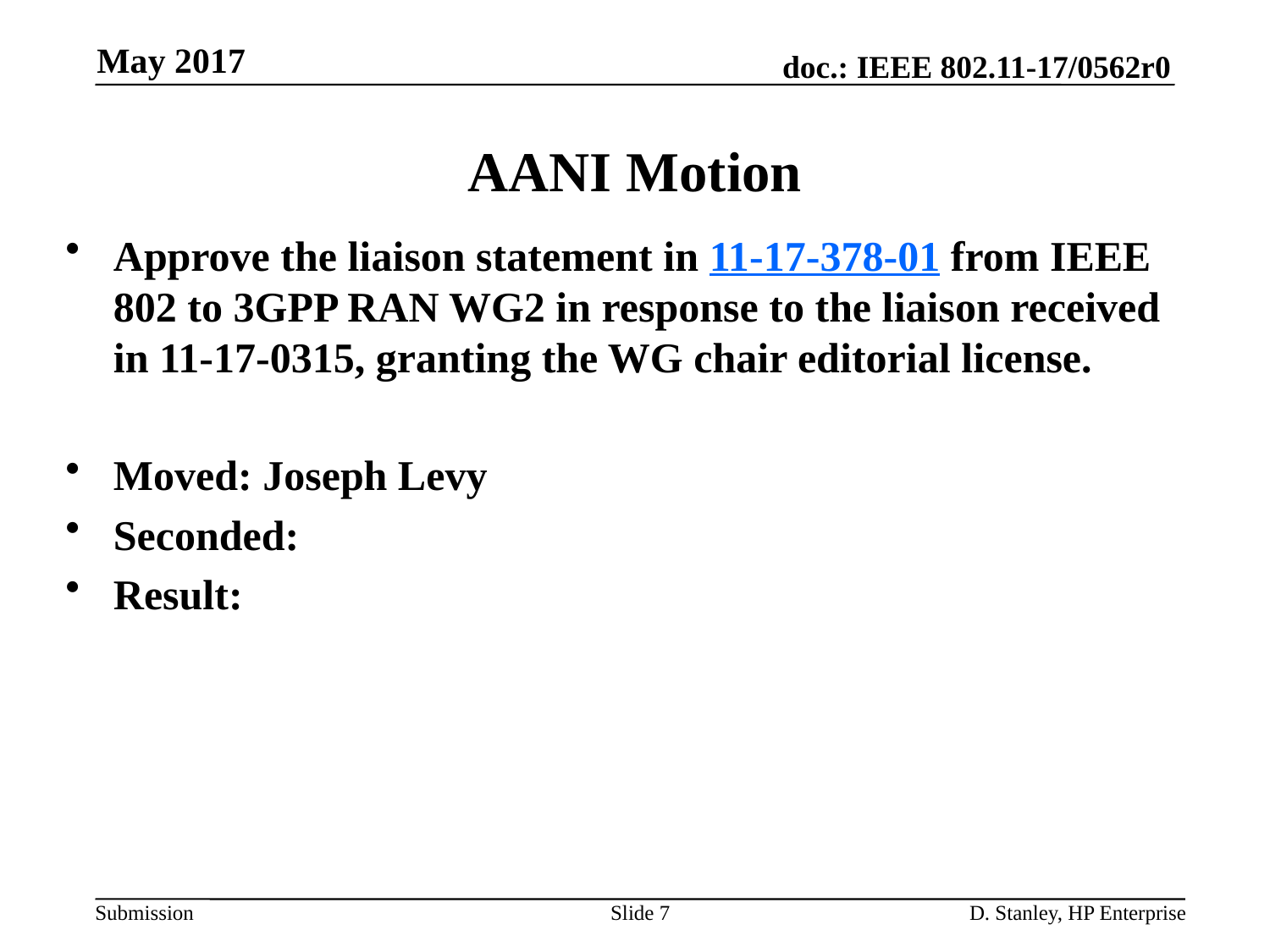

May 2017
# AANI Motion
Approve the liaison statement in 11-17-378-01 from IEEE 802 to 3GPP RAN WG2 in response to the liaison received in 11-17-0315, granting the WG chair editorial license.

Moved: Joseph Levy
Seconded:
Result:

Slide 7
D. Stanley, HP Enterprise